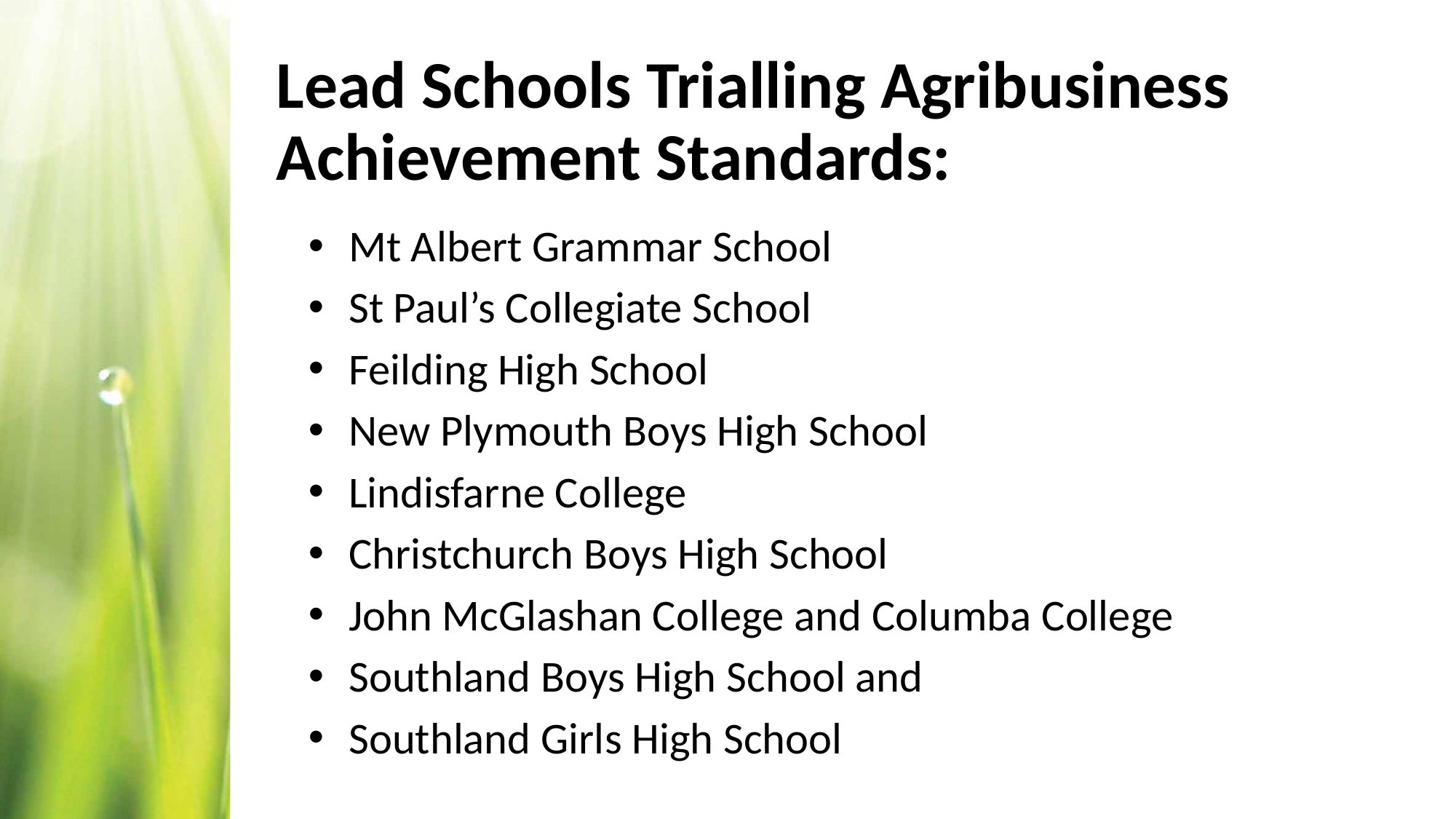

# Lead Schools Trialling Agribusiness Achievement Standards:
Mt Albert Grammar School
St Paul’s Collegiate School
Feilding High School
New Plymouth Boys High School
Lindisfarne College
Christchurch Boys High School
John McGlashan College and Columba College
Southland Boys High School and
Southland Girls High School